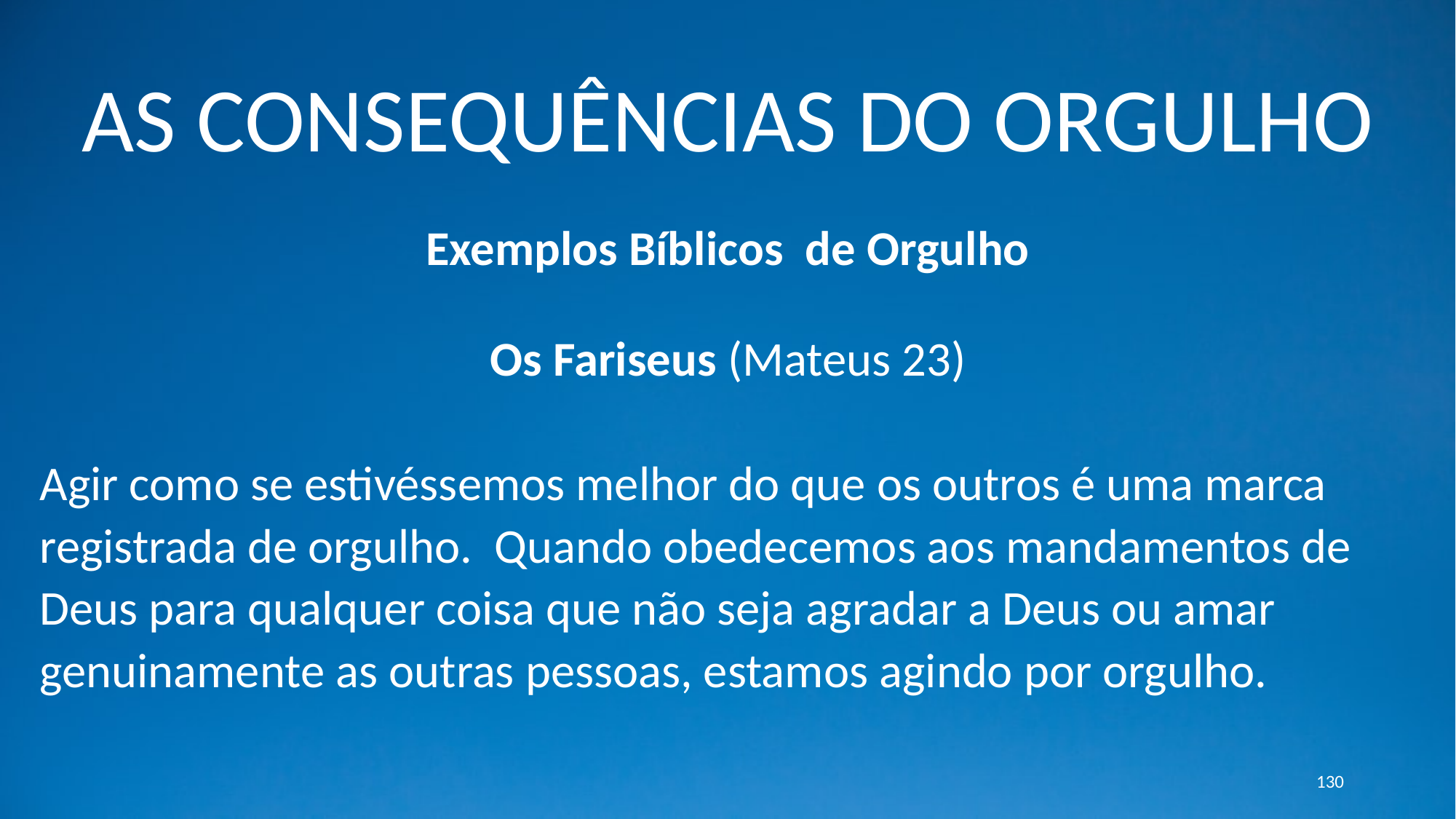

# AS CONSEQUÊNCIAS DO ORGULHO
Exemplos Bíblicos  de Orgulho

Os Fariseus (Mateus 23)

Agir como se estivéssemos melhor do que os outros é uma marca registrada de orgulho.  Quando obedecemos aos mandamentos de Deus para qualquer coisa que não seja agradar a Deus ou amar genuinamente as outras pessoas, estamos agindo por orgulho.

130